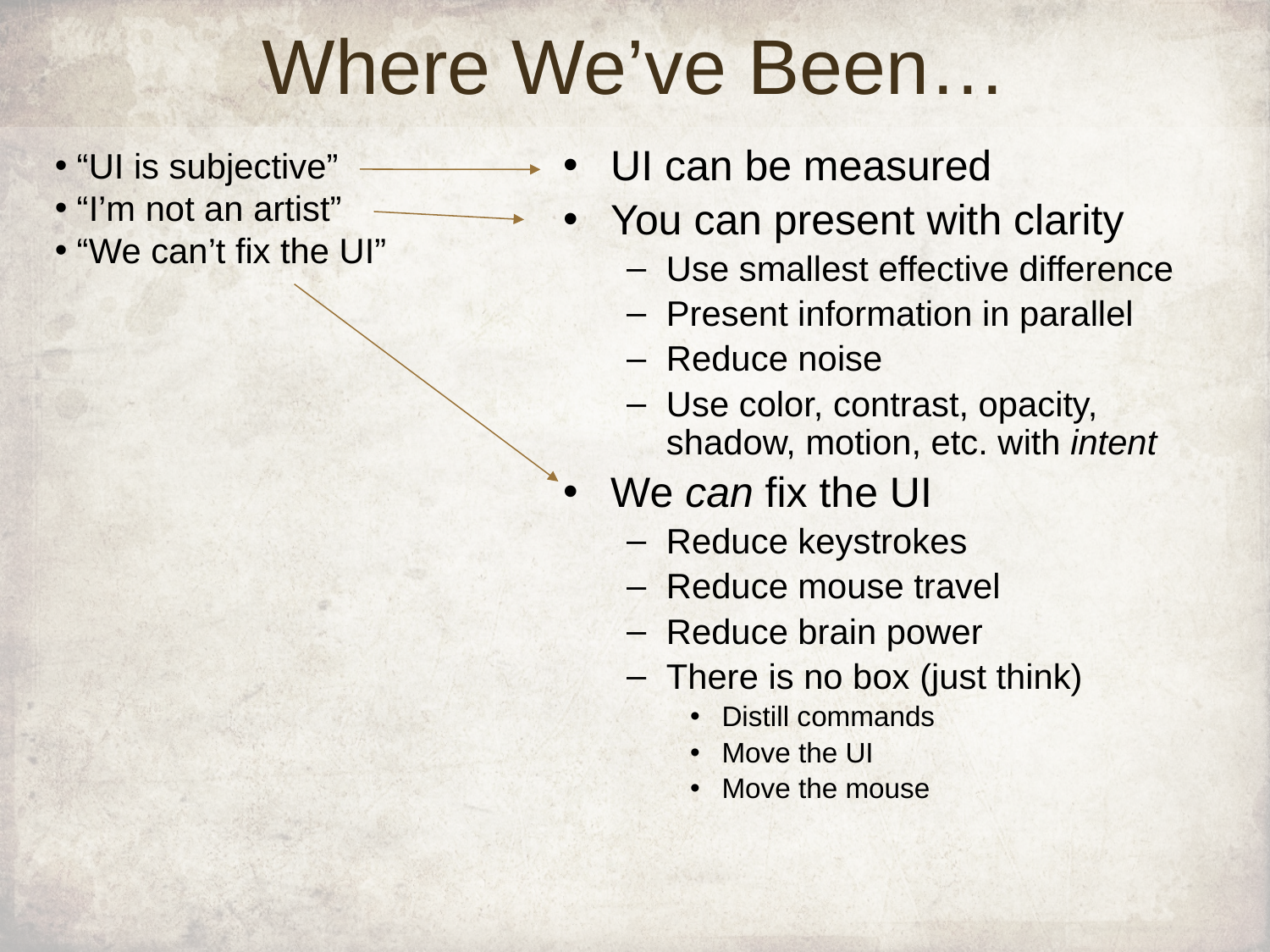

# Where We’ve Been…
 “UI is subjective”
 “I’m not an artist”
 “We can’t fix the UI”

UI can be measured
You can present with clarity
Use smallest effective difference
Present information in parallel
Reduce noise
Use color, contrast, opacity, shadow, motion, etc. with intent
We can fix the UI
Reduce keystrokes
Reduce mouse travel
Reduce brain power
There is no box (just think)
Distill commands
Move the UI
Move the mouse